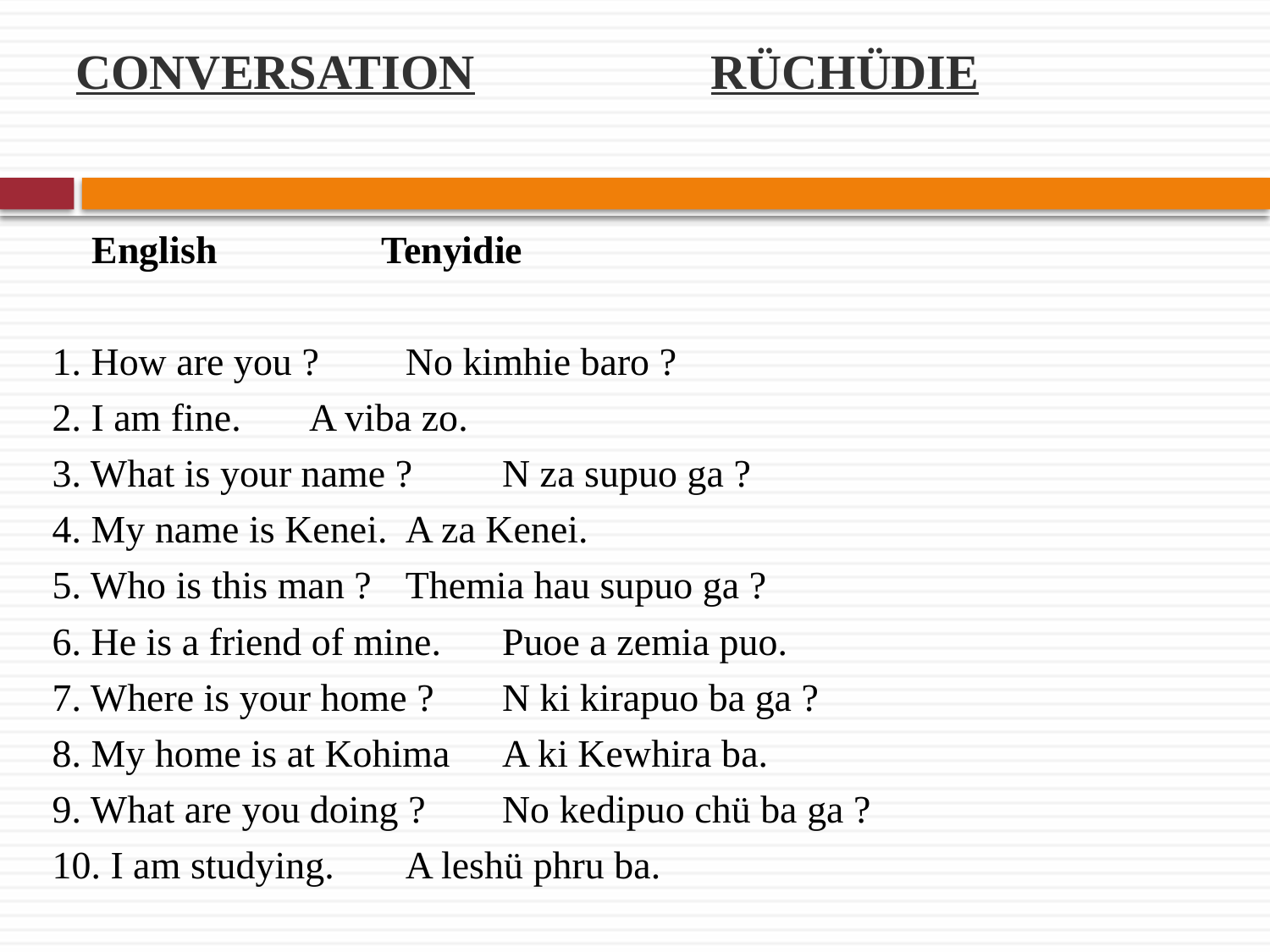

# CONVERSATION		RÜCHÜDIE
	English				Tenyidie

1. How are you ?			No kimhie baro ?
2. I am fine.				A viba zo.
3. What is your name ?		N za supuo ga ?
4. My name is Kenei.			A za Kenei.
5. Who is this man ?			Themia hau supuo ga ?
6. He is a friend of mine.		Puoe a zemia puo.
7. Where is your home ?		N ki kirapuo ba ga ?
8. My home is at Kohima		A ki Kewhira ba.
9. What are you doing ? 		No kedipuo chü ba ga ?
10. I am studying.			A leshü phru ba.